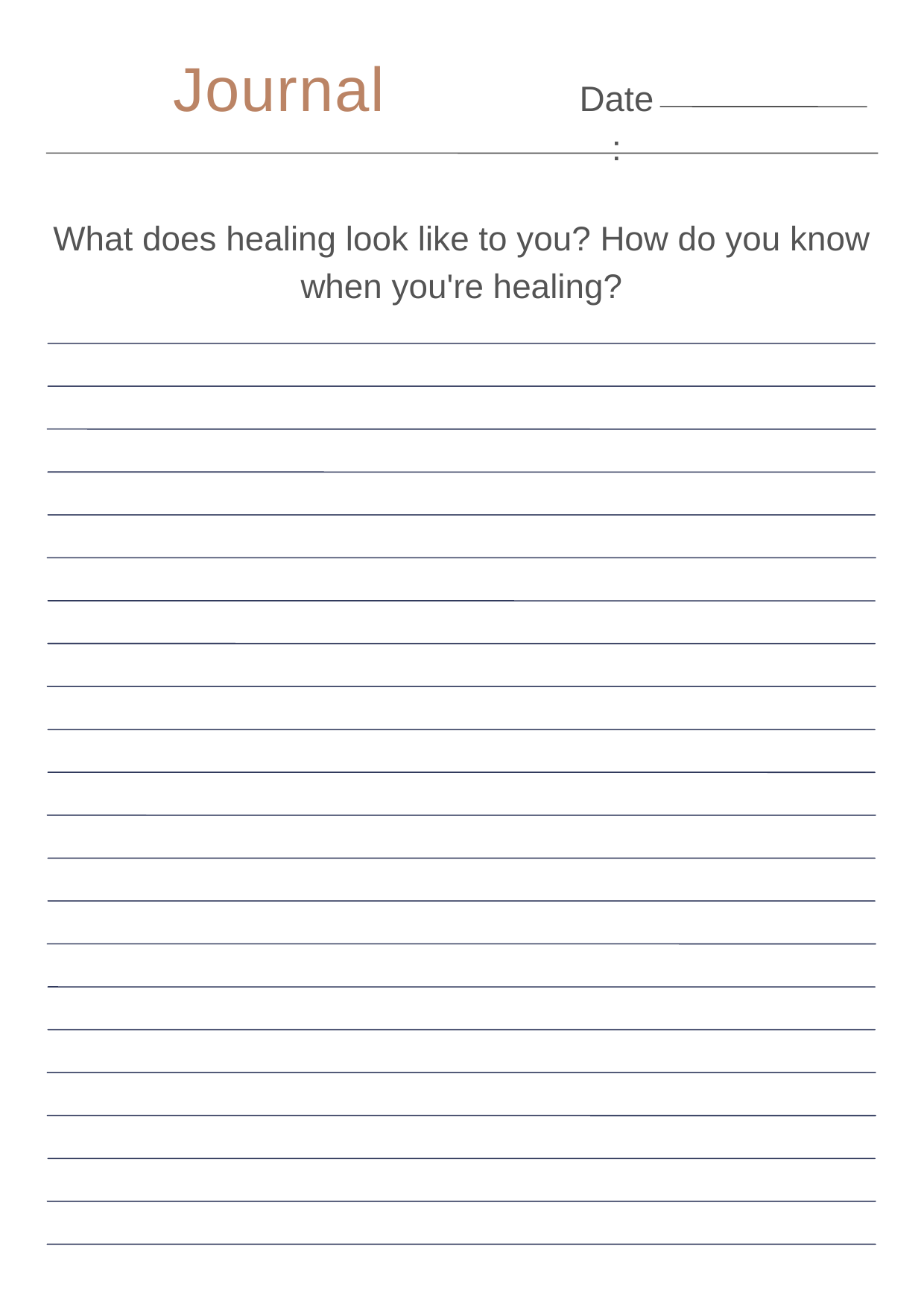

Journal
Date:

What does healing look like to you? How do you know when you're healing?